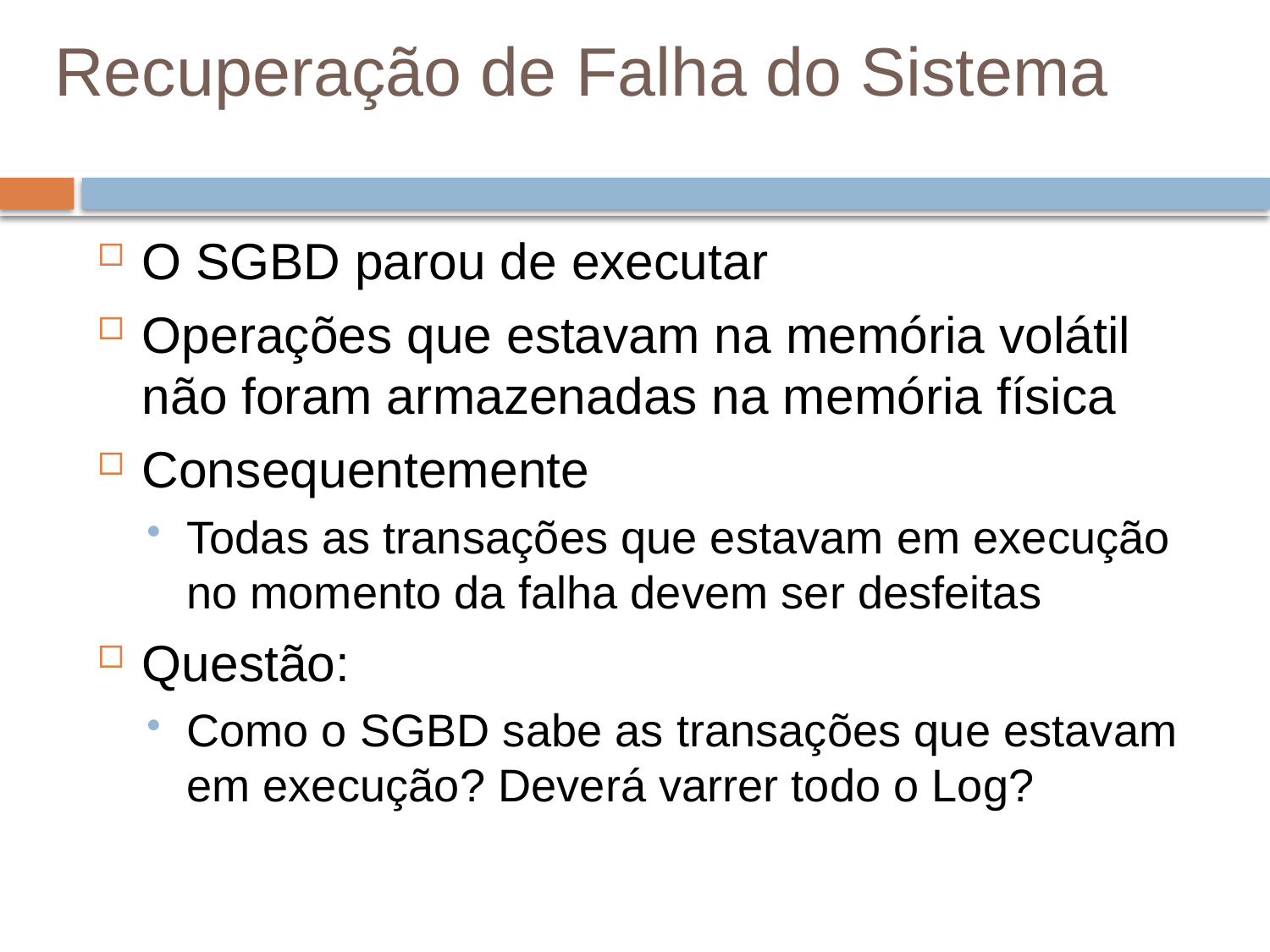

# Recuperação de Falha do Sistema
O SGBD parou de executar
Operações que estavam na memória volátil não foram armazenadas na memória física
Consequentemente
Todas as transações que estavam em execução no momento da falha devem ser desfeitas
Questão:
Como o SGBD sabe as transações que estavam em execução? Deverá varrer todo o Log?